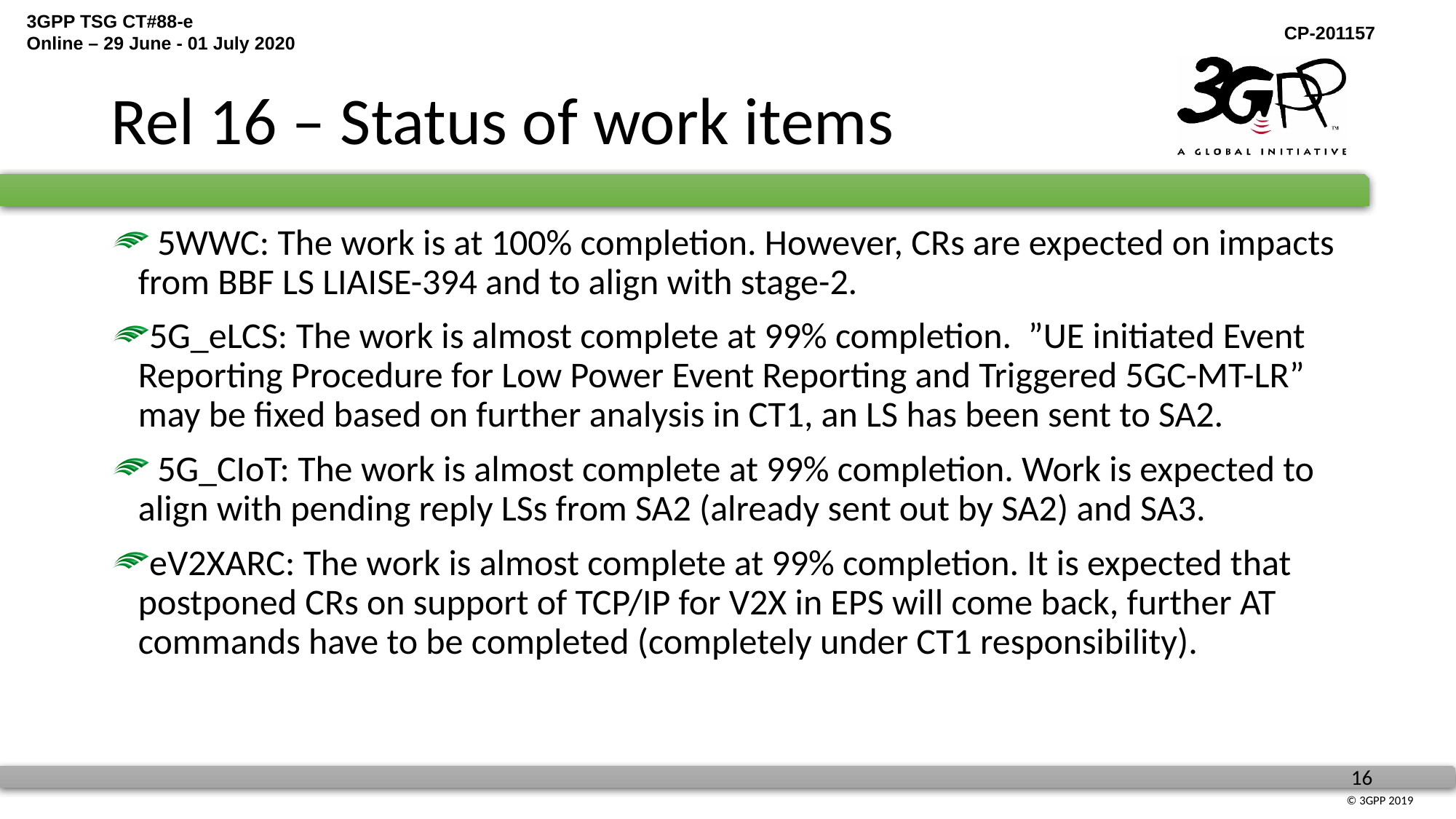

# Rel 16 – Status of work items
 5WWC: The work is at 100% completion. However, CRs are expected on impacts from BBF LS LIAISE-394 and to align with stage-2.
5G_eLCS: The work is almost complete at 99% completion.  ”UE initiated Event Reporting Procedure for Low Power Event Reporting and Triggered 5GC-MT-LR” may be fixed based on further analysis in CT1, an LS has been sent to SA2.
 5G_CIoT: The work is almost complete at 99% completion. Work is expected to align with pending reply LSs from SA2 (already sent out by SA2) and SA3.
eV2XARC: The work is almost complete at 99% completion. It is expected that postponed CRs on support of TCP/IP for V2X in EPS will come back, further AT commands have to be completed (completely under CT1 responsibility).